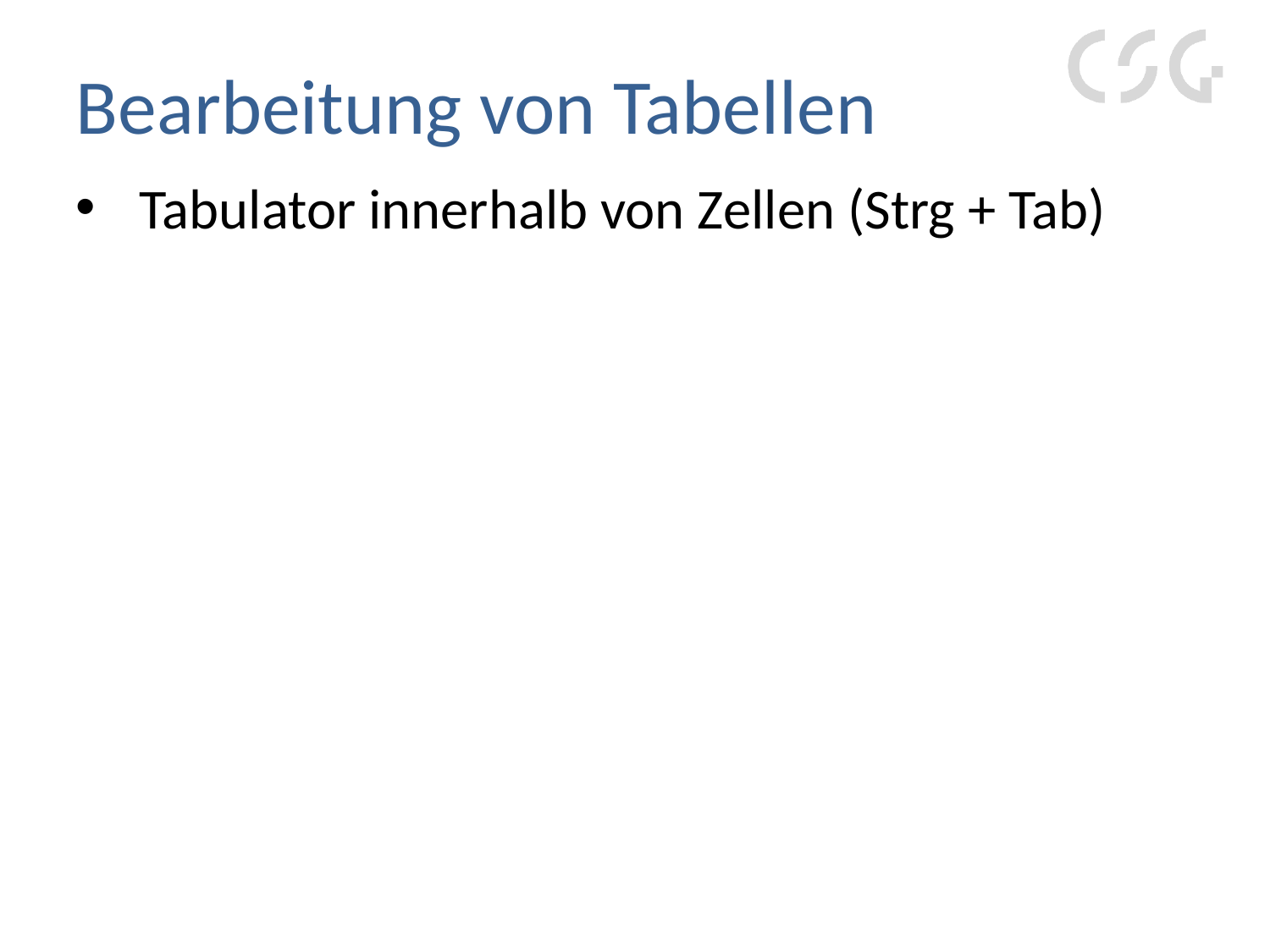

# Bearbeitung von Tabellen
Tabulator innerhalb von Zellen (Strg + Tab)